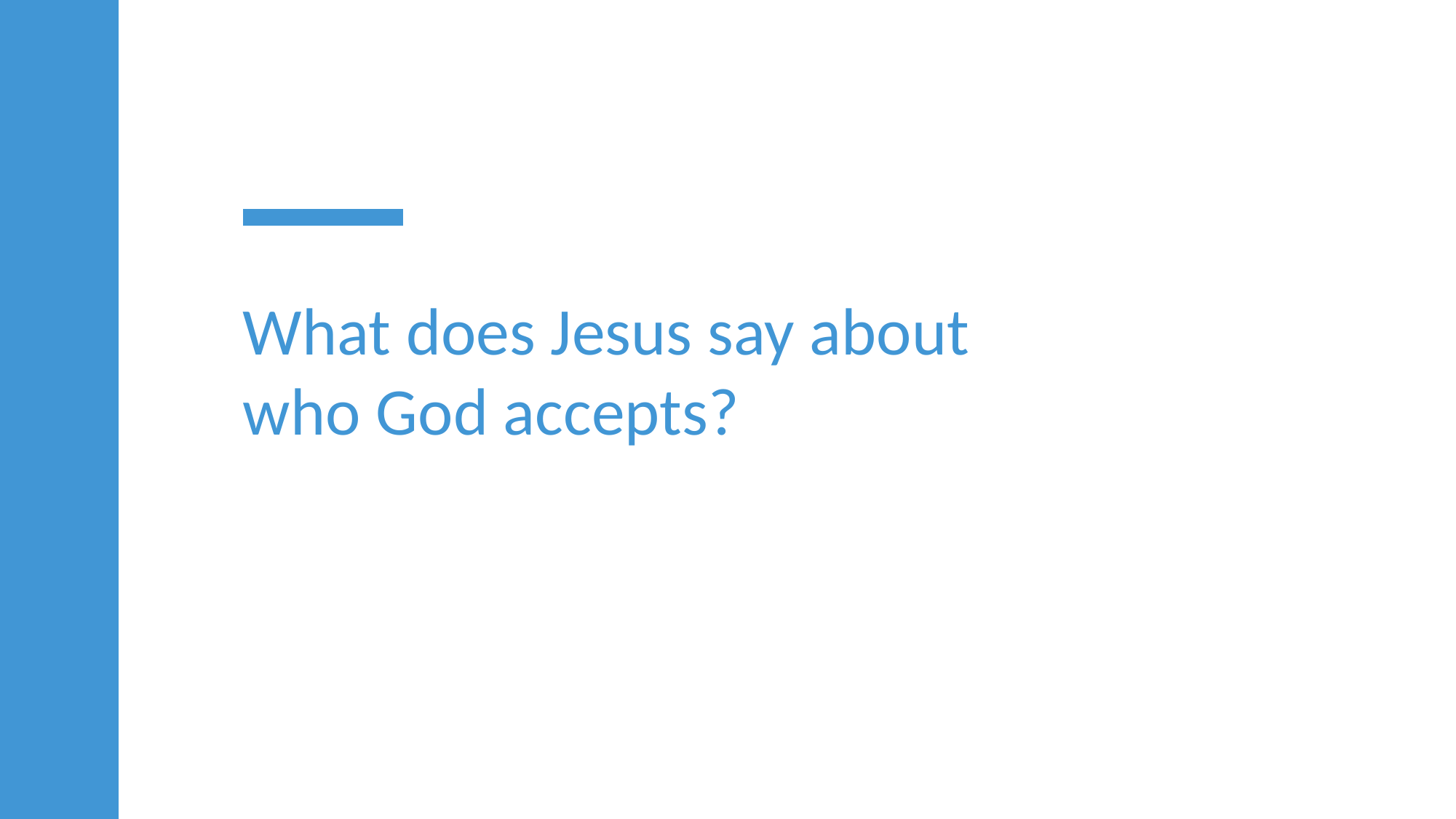

What does Jesus say about who God accepts?